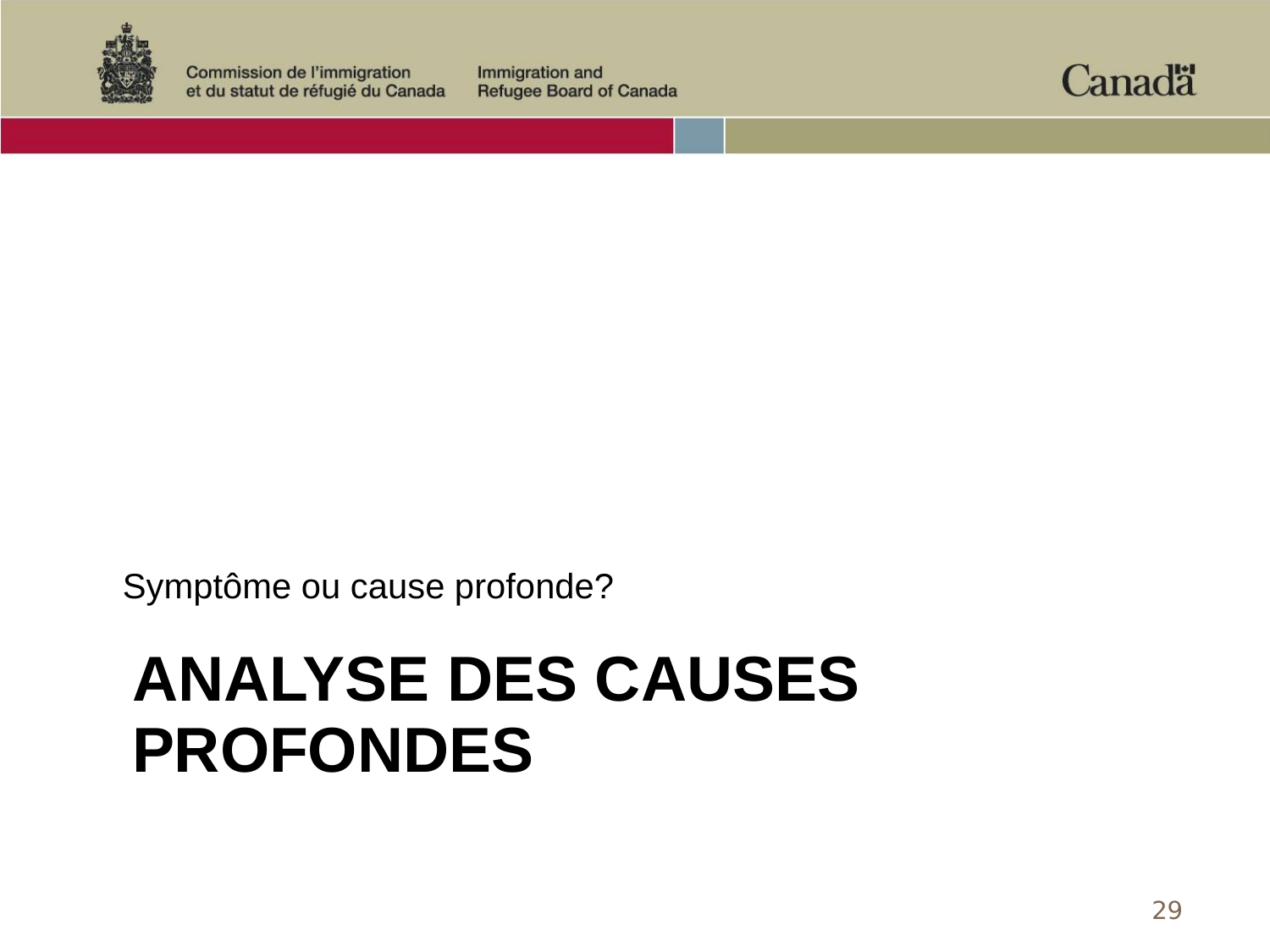

Symptôme ou cause profonde?
# ANALYSE DES CAUSES PROFONDES
29